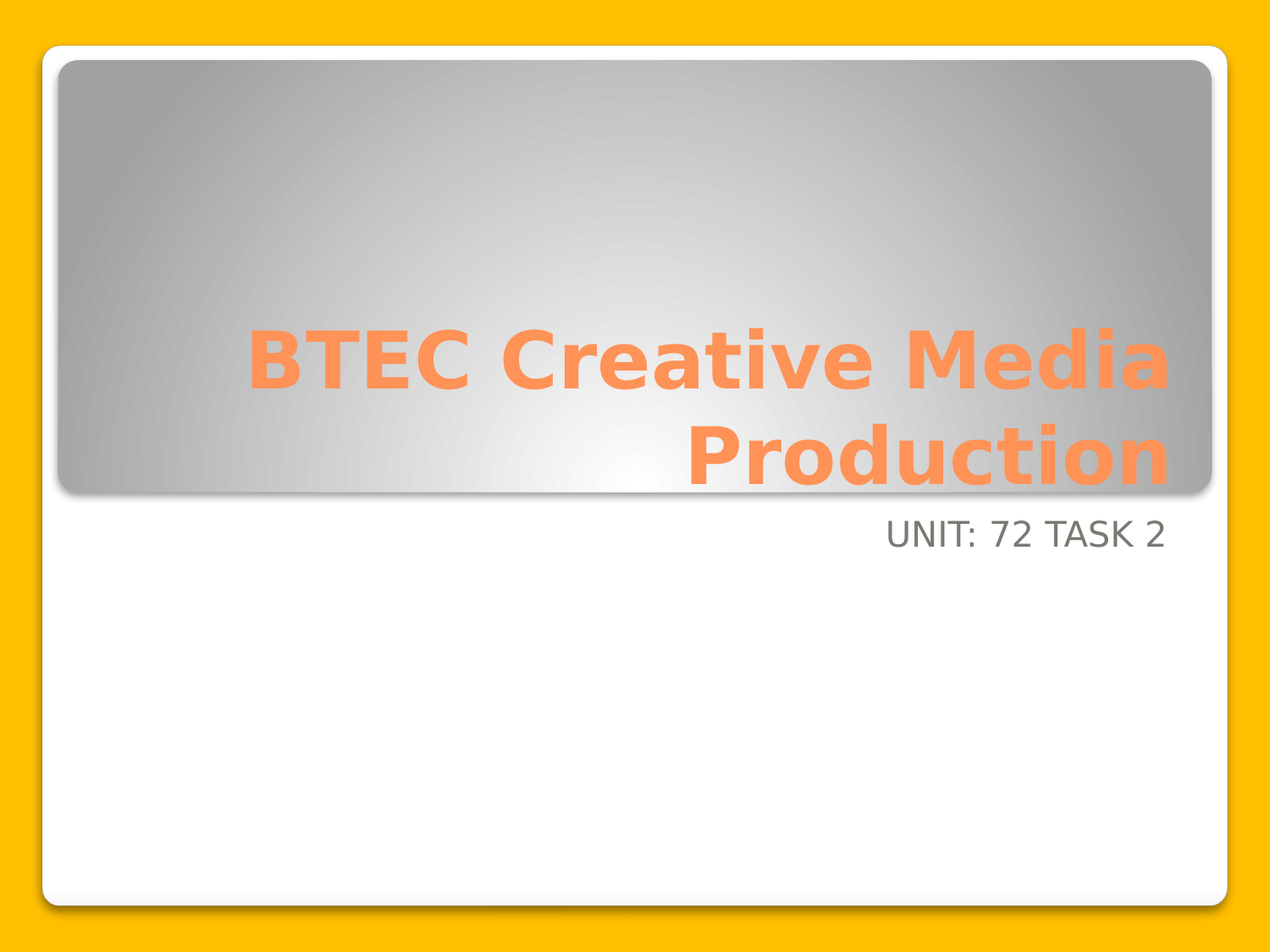

# BTEC Creative Media Production
UNIT: 72 TASK 2